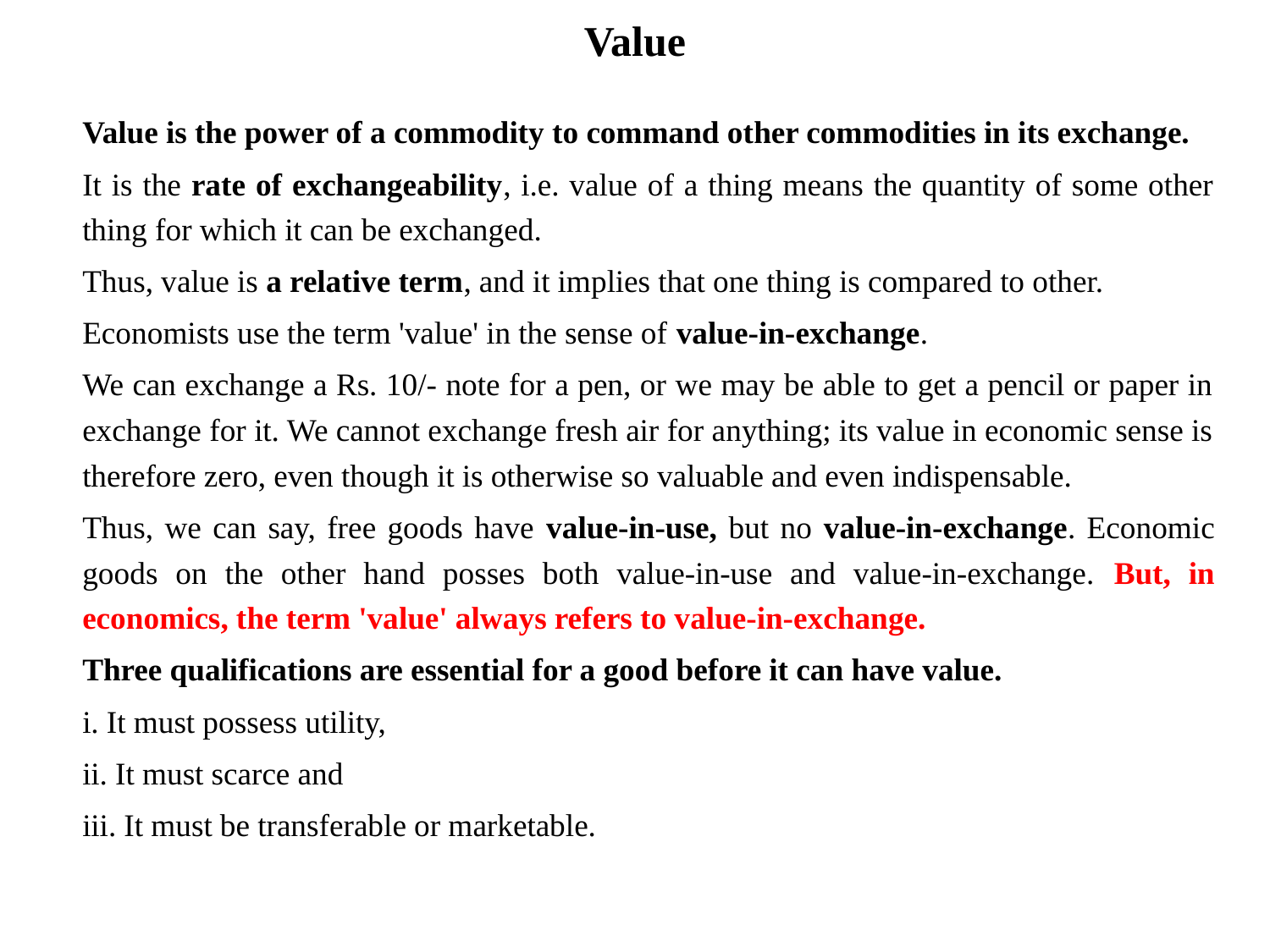

# Value
	Value is the power of a commodity to command other commodities in its exchange.
	It is the rate of exchangeability, i.e. value of a thing means the quantity of some other thing for which it can be exchanged.
	Thus, value is a relative term, and it implies that one thing is compared to other.
	Economists use the term 'value' in the sense of value-in-exchange.
	We can exchange a Rs. 10/- note for a pen, or we may be able to get a pencil or paper in exchange for it. We cannot exchange fresh air for anything; its value in economic sense is therefore zero, even though it is otherwise so valuable and even indispensable.
	Thus, we can say, free goods have value-in-use, but no value-in-exchange. Economic goods on the other hand posses both value-in-use and value-in-exchange. But, in economics, the term 'value' always refers to value-in-exchange.
	Three qualifications are essential for a good before it can have value.
	i. It must possess utility,
 	ii. It must scarce and
	iii. It must be transferable or marketable.